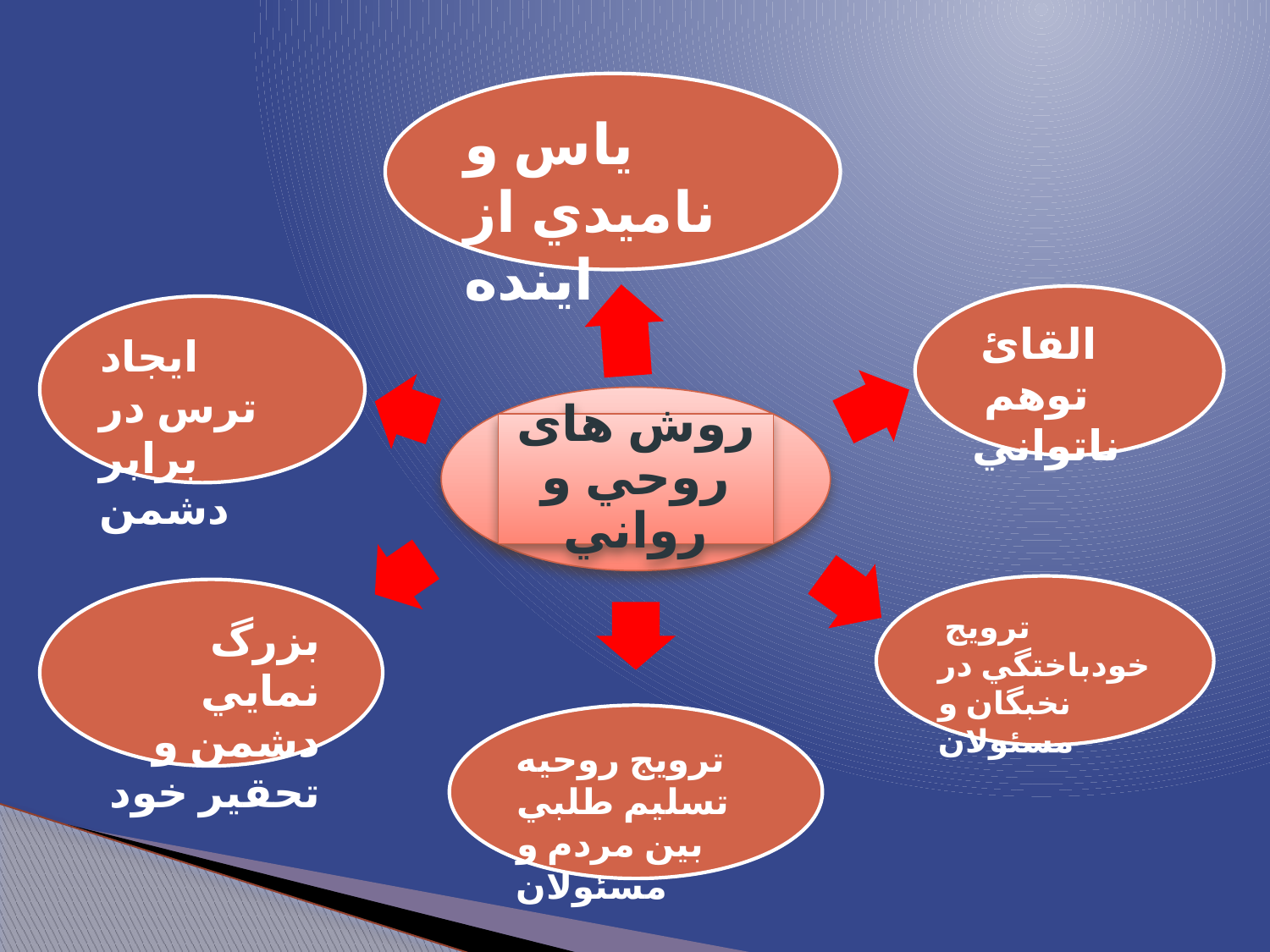

ياس و ناميدي از اينده

 القائ توهم  ناتواني
ايجاد ترس در برابر دشمن

روش های روحي و رواني

 ترويج خودباختگي در نخبگان و مسئولان
بزرگ نمايي دشمن و تحقير خود

ترويج روحيه تسليم طلبي بين مردم و مسئولان